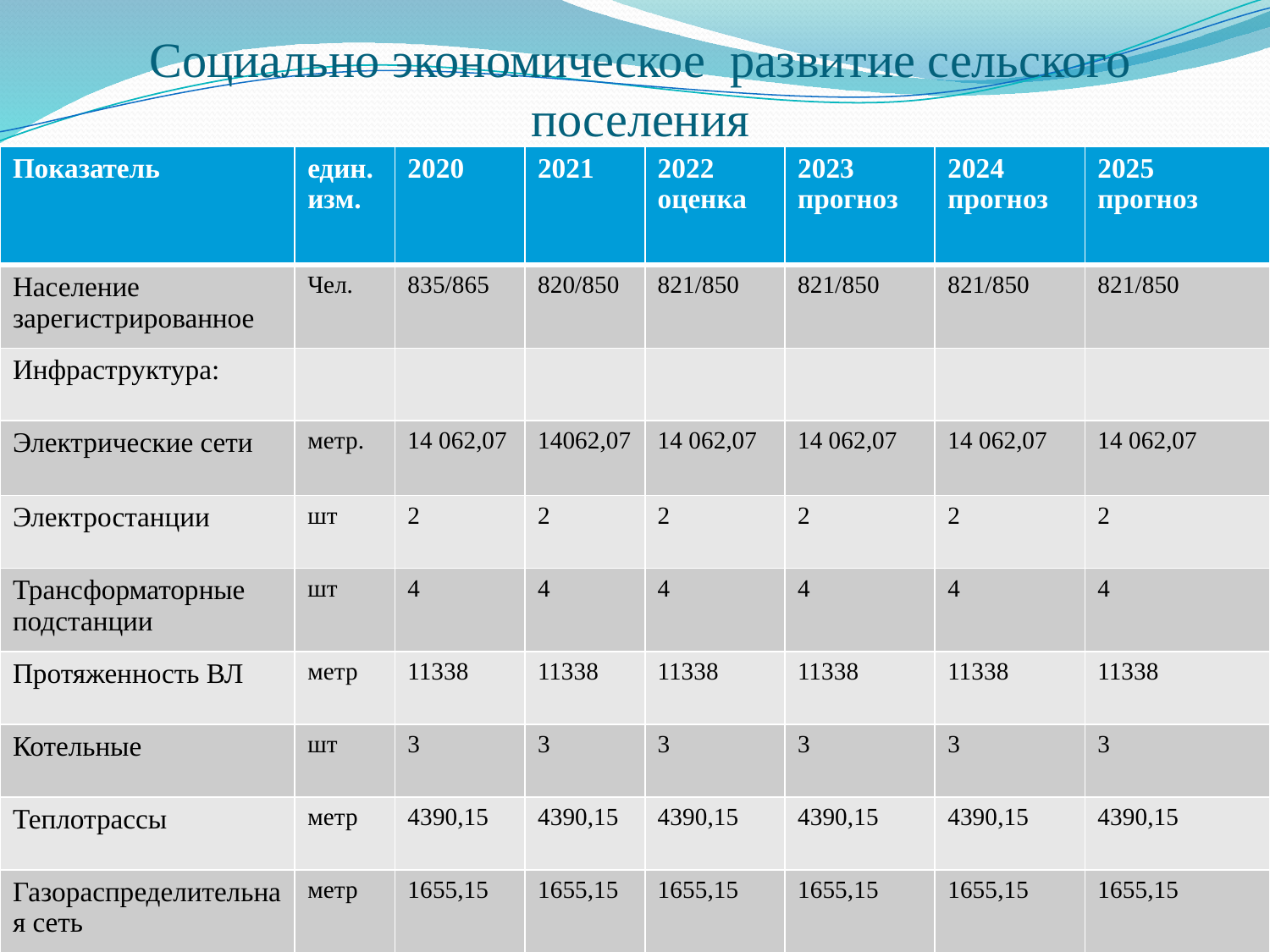

# Социально экономическое  развитие сельского поселения
| Показатель | един. изм. | 2020 | 2021 | 2022 оценка | 2023 прогноз | 2024 прогноз | 2025 прогноз |
| --- | --- | --- | --- | --- | --- | --- | --- |
| Население зарегистрированное | Чел. | 835/865 | 820/850 | 821/850 | 821/850 | 821/850 | 821/850 |
| Инфраструктура: |  |  |  |  |  |  |  |
| Электрические сети | метр. | 14 062,07 | 14062,07 | 14 062,07 | 14 062,07 | 14 062,07 | 14 062,07 |
| Электростанции | шт | 2 | 2 | 2 | 2 | 2 | 2 |
| Трансформаторные подстанции | шт | 4 | 4 | 4 | 4 | 4 | 4 |
| Протяженность ВЛ | метр | 11338 | 11338 | 11338 | 11338 | 11338 | 11338 |
| Котельные | шт | 3 | 3 | 3 | 3 | 3 | 3 |
| Теплотрассы | метр | 4390,15 | 4390,15 | 4390,15 | 4390,15 | 4390,15 | 4390,15 |
| Газораспределительная сеть | метр | 1655,15 | 1655,15 | 1655,15 | 1655,15 | 1655,15 | 1655,15 |